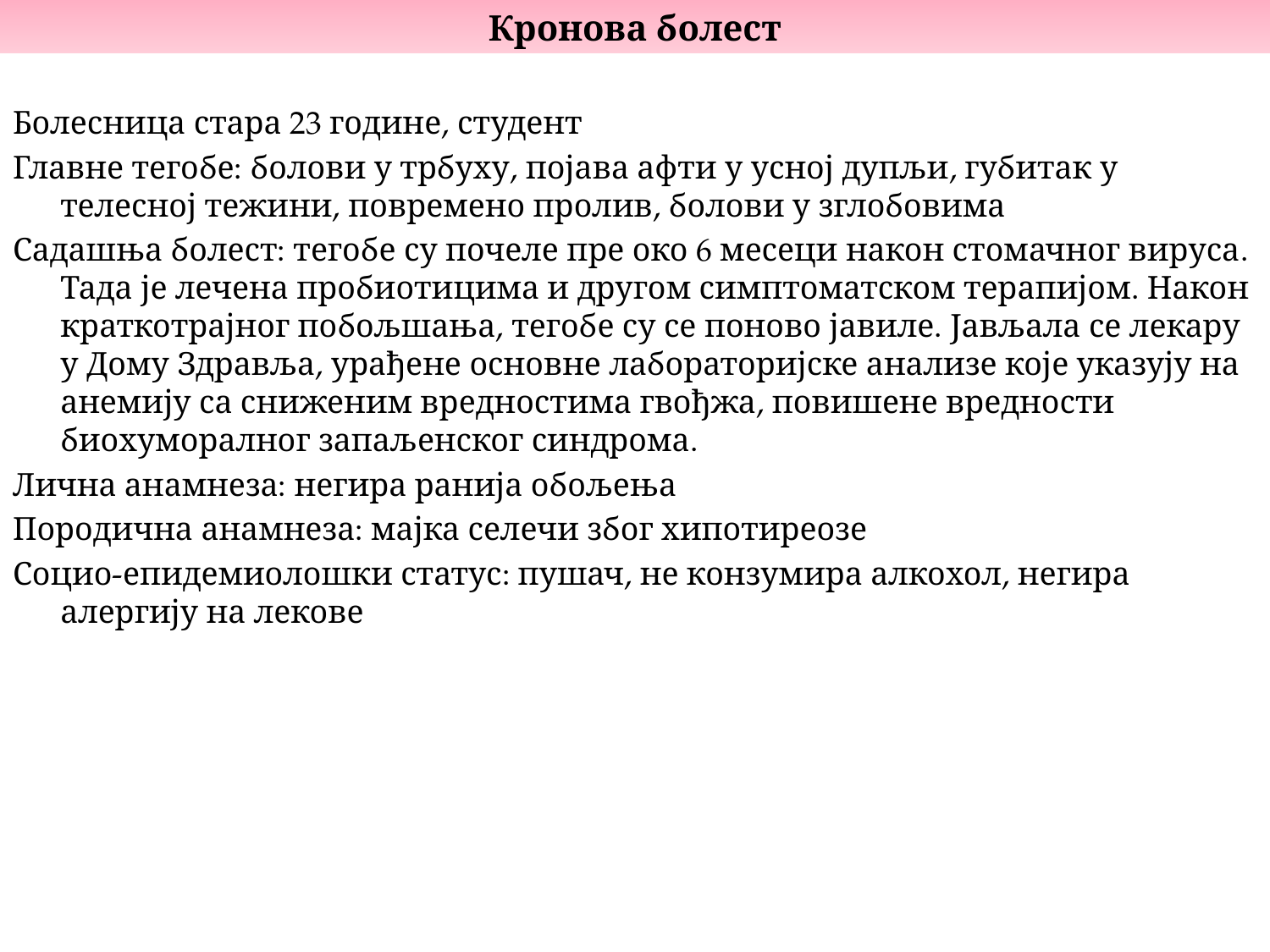

Кронова болест
Болесница стара 23 године, студент
Главне тегобе: болови у трбуху, појава афти у усној дупљи, губитак у телесној тежини, повремено пролив, болови у зглобовима
Садашња болест: тегобе су почеле пре око 6 месеци након стомачног вируса. Тада је лечена пробиотицима и другом симптоматском терапијом. Након краткотрајног побољшања, тегобе су се поново јавиле. Јављала се лекару у Дому Здравља, урађене основне лабораторијске анализе које указују на анемију са сниженим вредностима гвођжа, повишене вредности биохуморалног запаљенског синдрома.
Лична анамнеза: негира ранија обољења
Породична анамнеза: мајка селечи због хипотиреозе
Социо-епидемиолошки статус: пушач, не конзумира алкохол, негира алергију на лекове